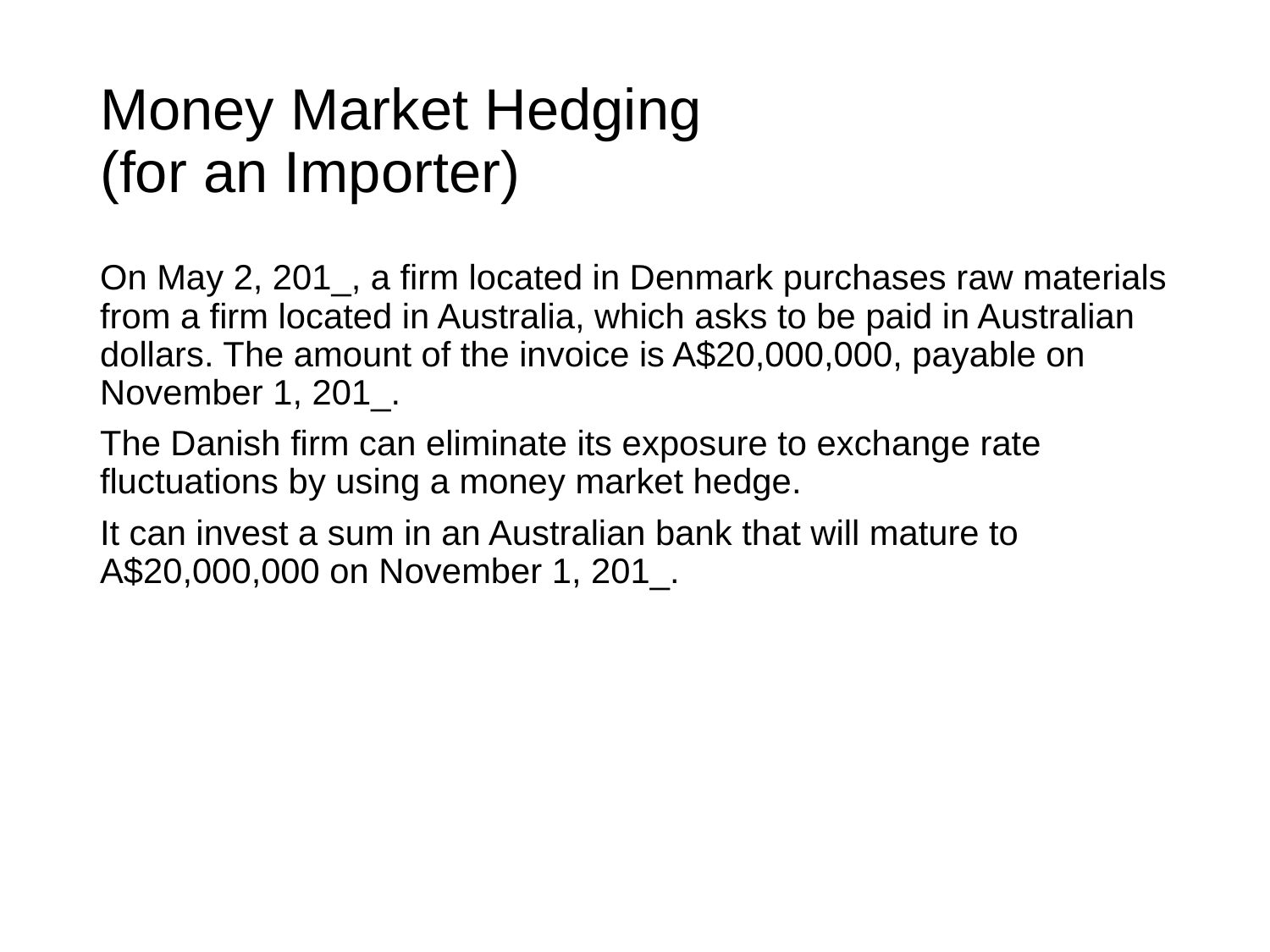

# Money Market Hedging (for an Importer)
On May 2, 201_, a firm located in Denmark purchases raw materials from a firm located in Australia, which asks to be paid in Australian dollars. The amount of the invoice is A$20,000,000, payable on November 1, 201_.
The Danish firm can eliminate its exposure to exchange rate fluctuations by using a money market hedge.
It can invest a sum in an Australian bank that will mature to A$20,000,000 on November 1, 201_.